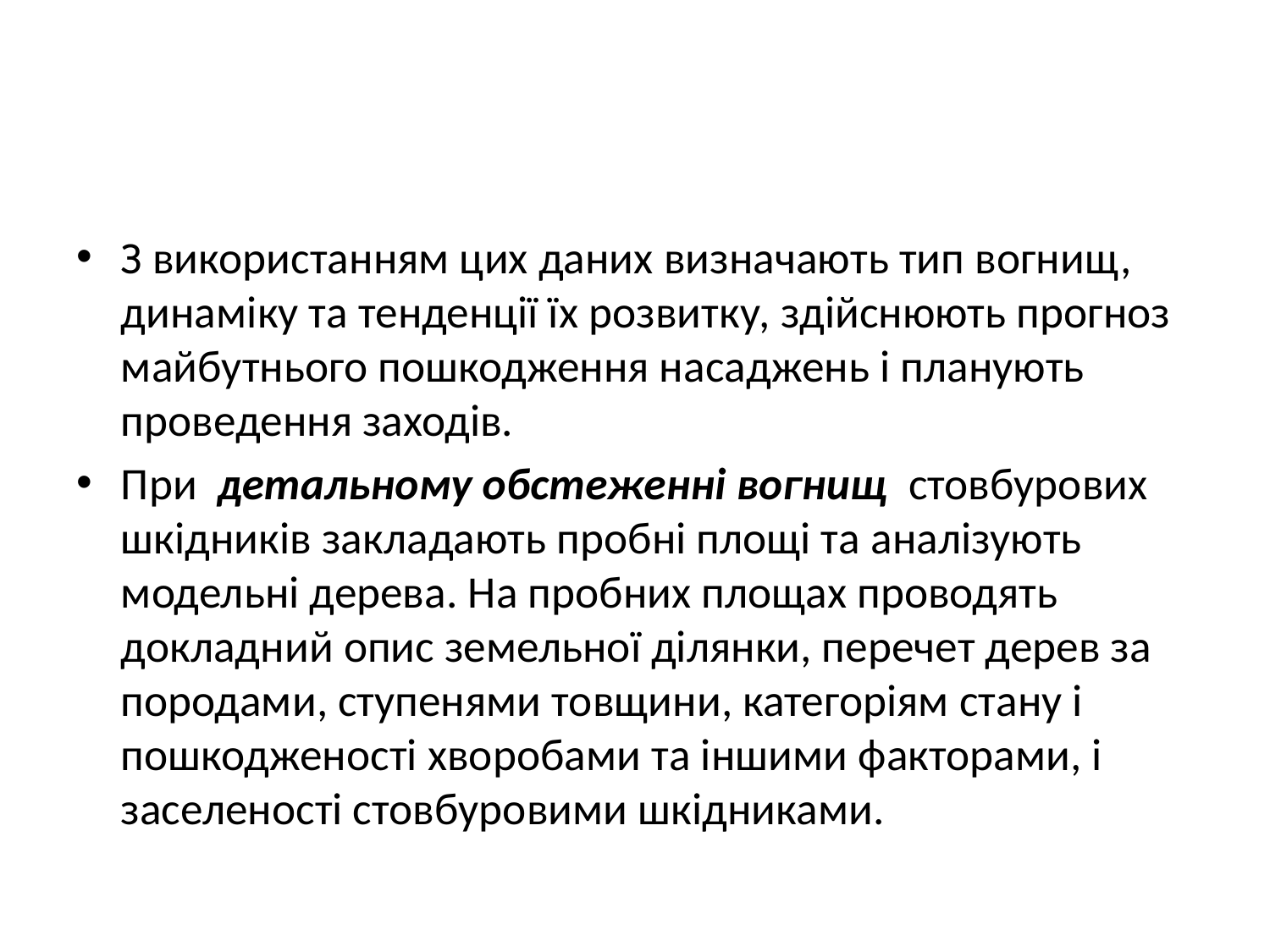

#
З використанням цих даних визначають тип вогнищ, динаміку та тенденції їх розвитку, здійснюють прогноз майбутнього пошкодження насаджень і планують проведення заходів.
При  детальному обстеженні вогнищ  стовбурових шкідників закладають пробні площі та аналізують модельні дерева. На пробних площах проводять докладний опис земельної ділянки, перечет дерев за породами, ступенями товщини, категоріям стану і пошкодженості хворобами та іншими факторами, і заселеності стовбуровими шкідниками.